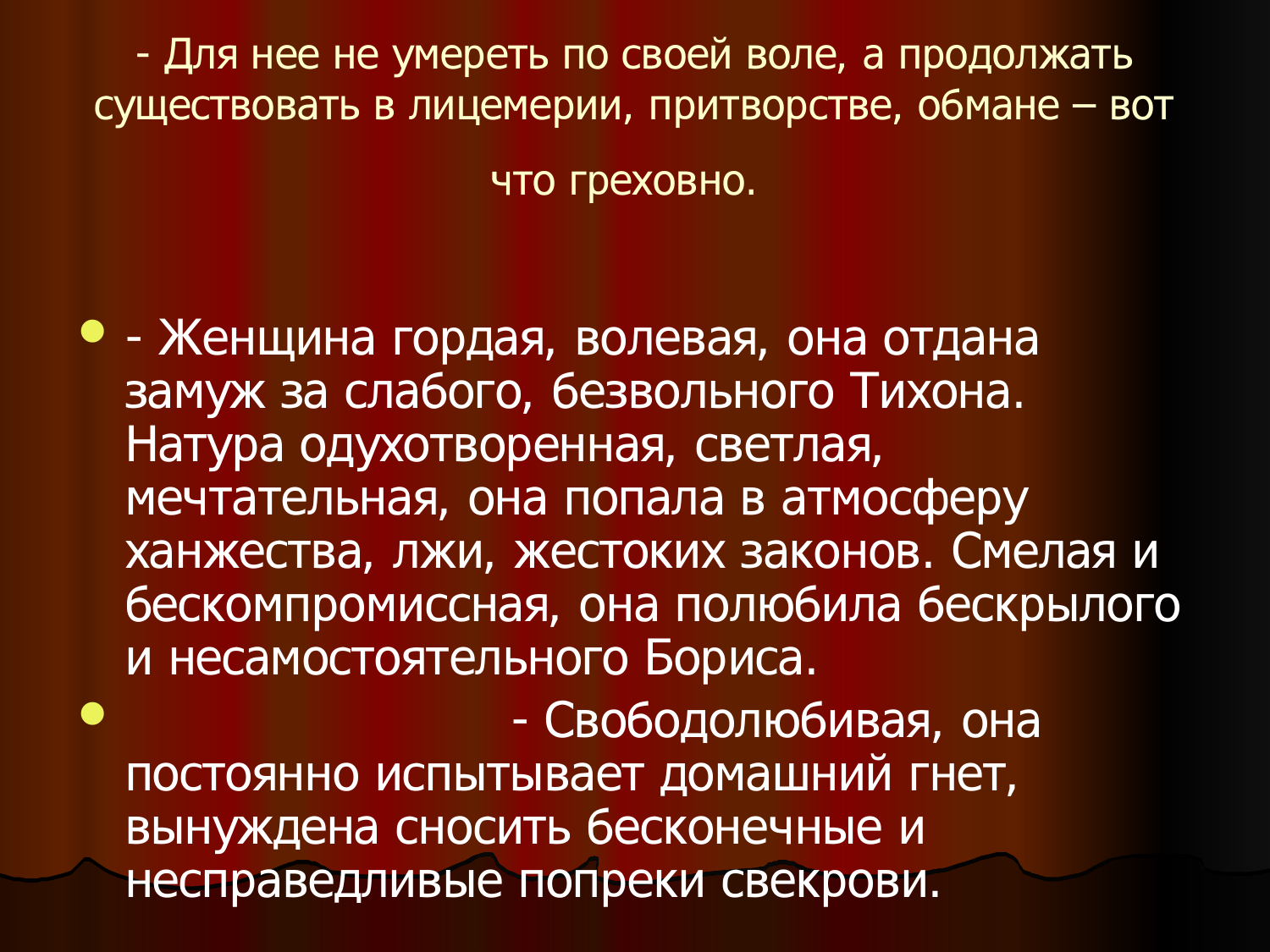

# - Для нее не умереть по своей воле, а продолжать существовать в лицемерии, притворстве, обмане – вот что греховно.
- Женщина гордая, волевая, она отдана замуж за слабого, безвольного Тихона. Натура одухотворенная, светлая, мечтательная, она попала в атмосферу ханжества, лжи, жестоких законов. Смелая и бескомпромиссная, она полюбила бескрылого и несамостоятельного Бориса.
                         - Свободолюбивая, она постоянно испытывает домашний гнет, вынуждена сносить бесконечные и несправедливые попреки свекрови.